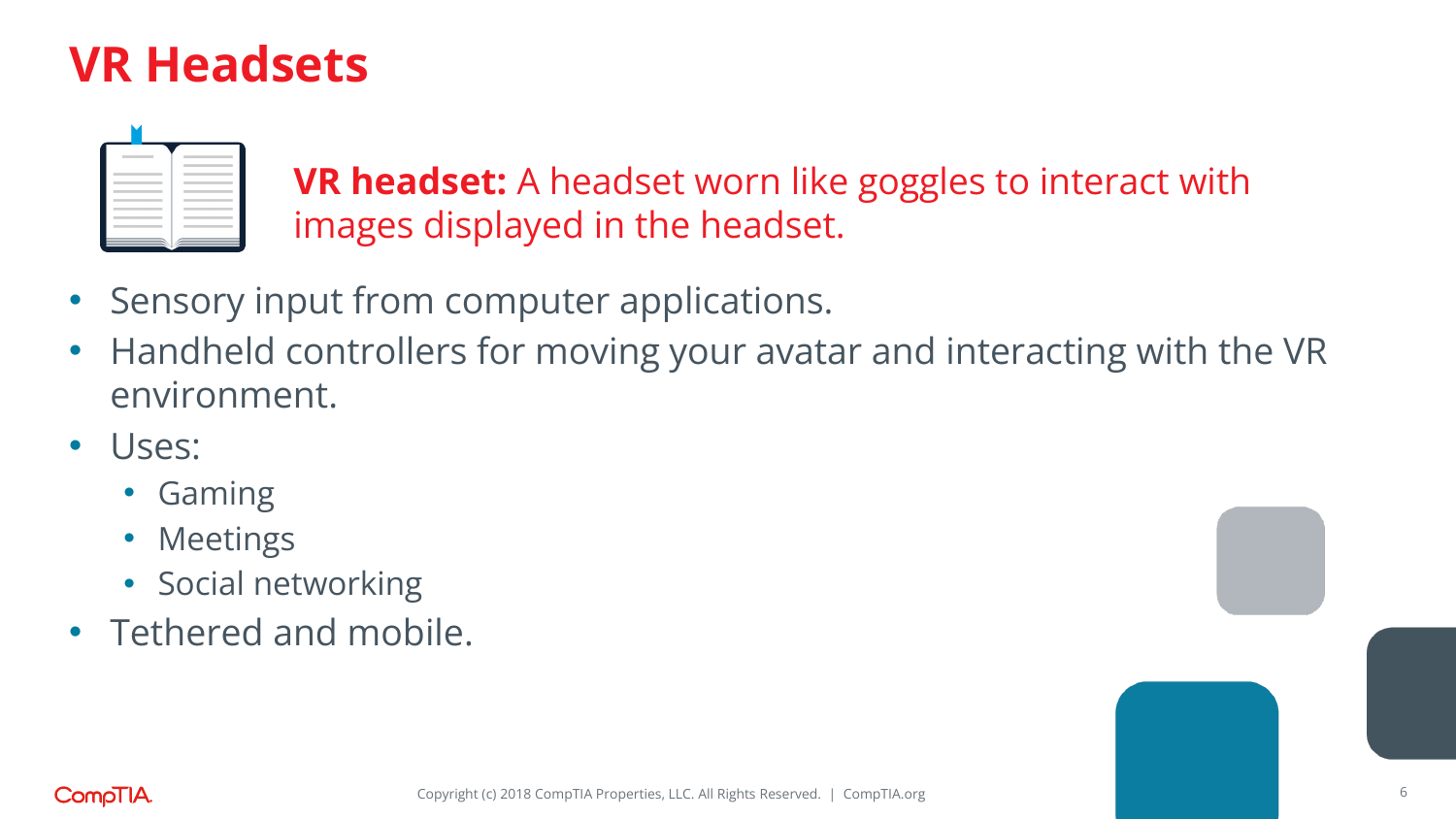

# VR Headsets
VR headset: A headset worn like goggles to interact with images displayed in the headset.
Sensory input from computer applications.
Handheld controllers for moving your avatar and interacting with the VR environment.
Uses:
Gaming
Meetings
Social networking
Tethered and mobile.

6